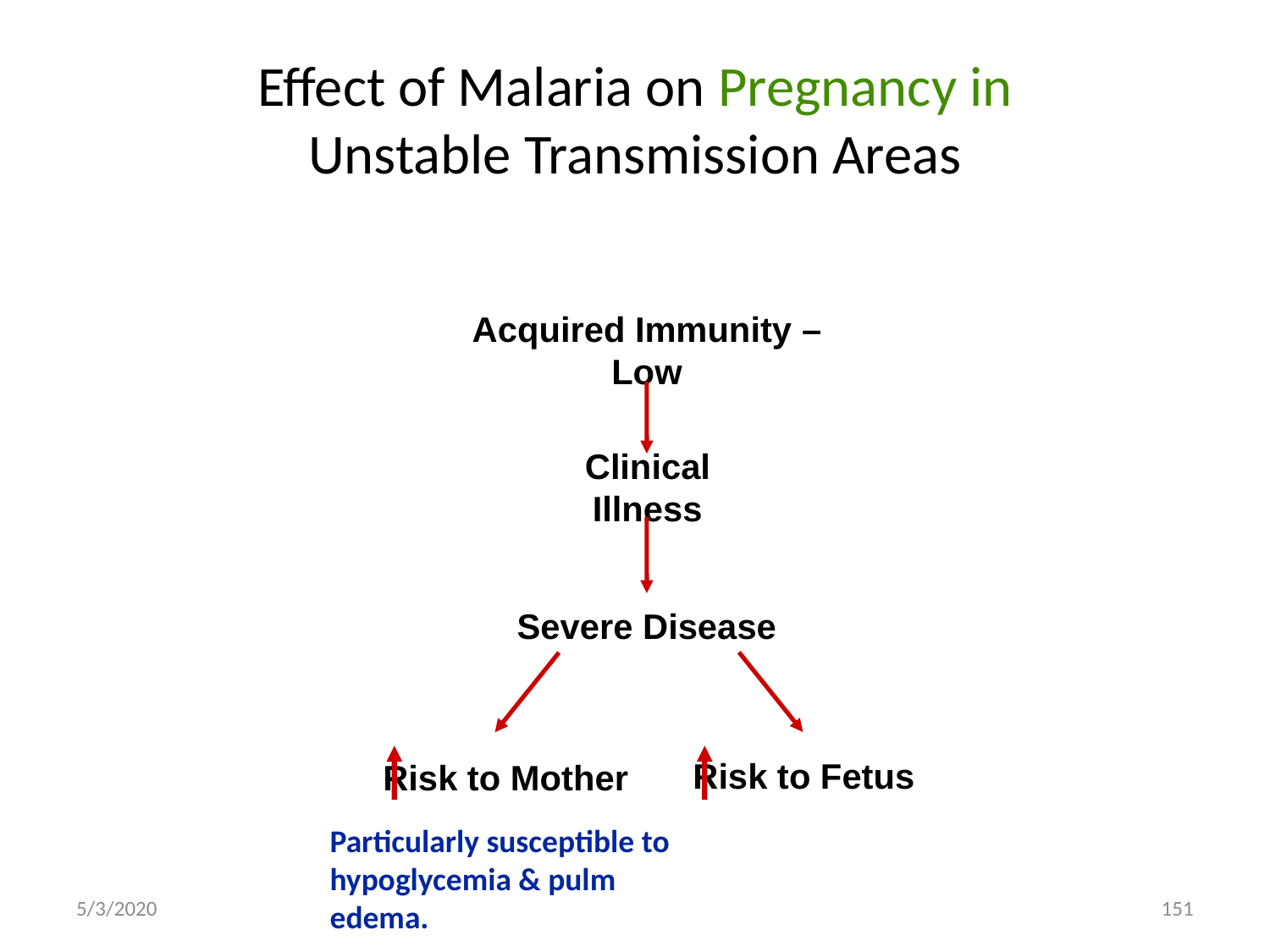

# Effect of Malaria on Pregnancy in Unstable Transmission Areas
Acquired Immunity – Low

Clinical Illness

Severe Disease

Risk to Mother
Risk to Fetus
Particularly susceptible to hypoglycemia & pulm edema.
5/3/2020
151